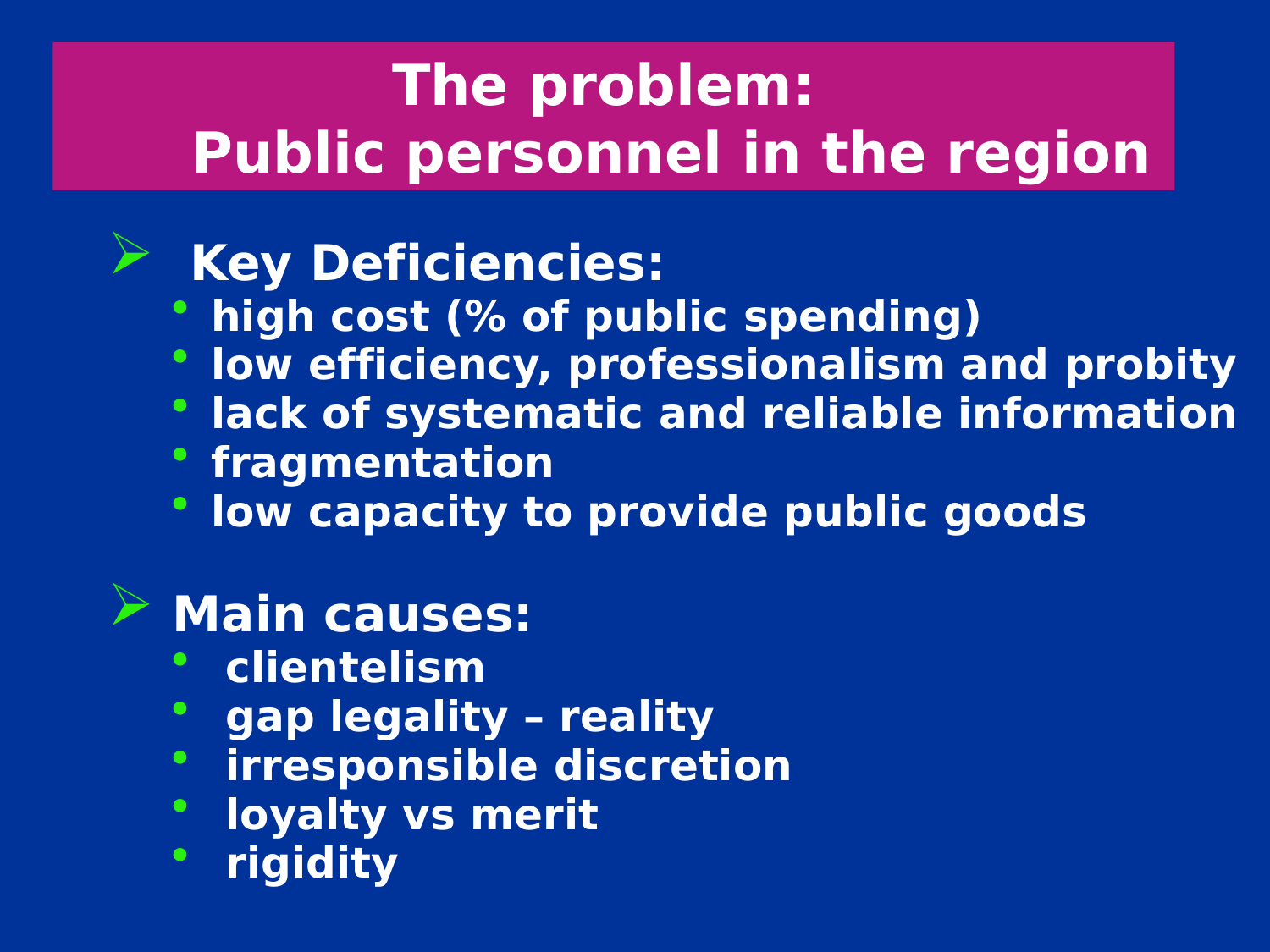

# The problem: Public personnel in the region

  Key Deficiencies:
high cost (% of public spending)
low efficiency, professionalism and probity
lack of systematic and reliable information
fragmentation
low capacity to provide public goods

 Main causes:
 clientelism
 gap legality – reality
 irresponsible discretion
 loyalty vs merit
 rigidity